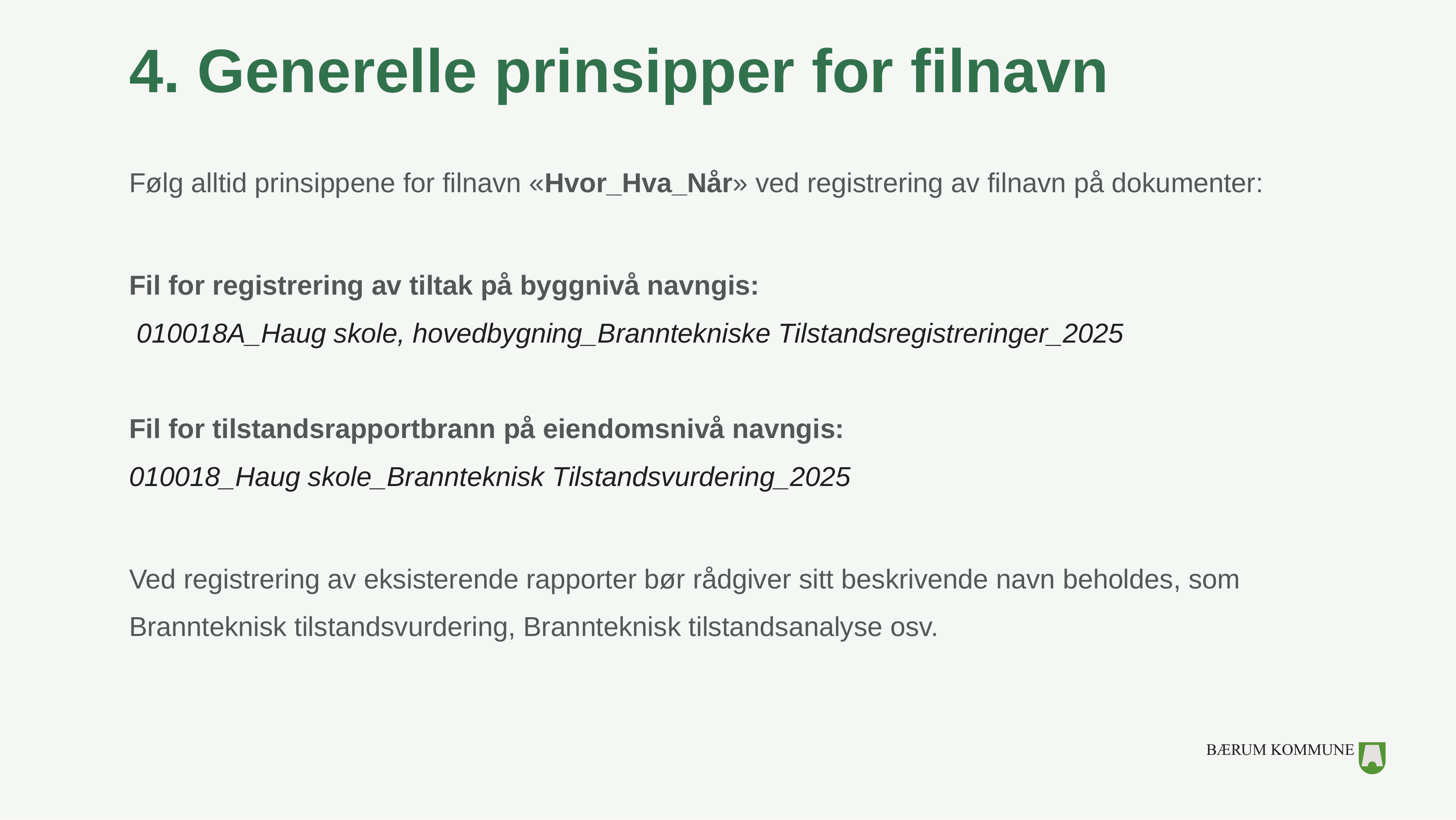

# 4. Generelle prinsipper for filnavn
Følg alltid prinsippene for filnavn «Hvor_Hva_Når» ved registrering av filnavn på dokumenter:
Fil for registrering av tiltak på byggnivå navngis:
 010018A_Haug skole, hovedbygning_Branntekniske Tilstandsregistreringer_2025
Fil for tilstandsrapportbrann på eiendomsnivå navngis:
010018_Haug skole_Brannteknisk Tilstandsvurdering_2025
Ved registrering av eksisterende rapporter bør rådgiver sitt beskrivende navn beholdes, som Brannteknisk tilstandsvurdering, Brannteknisk tilstandsanalyse osv.